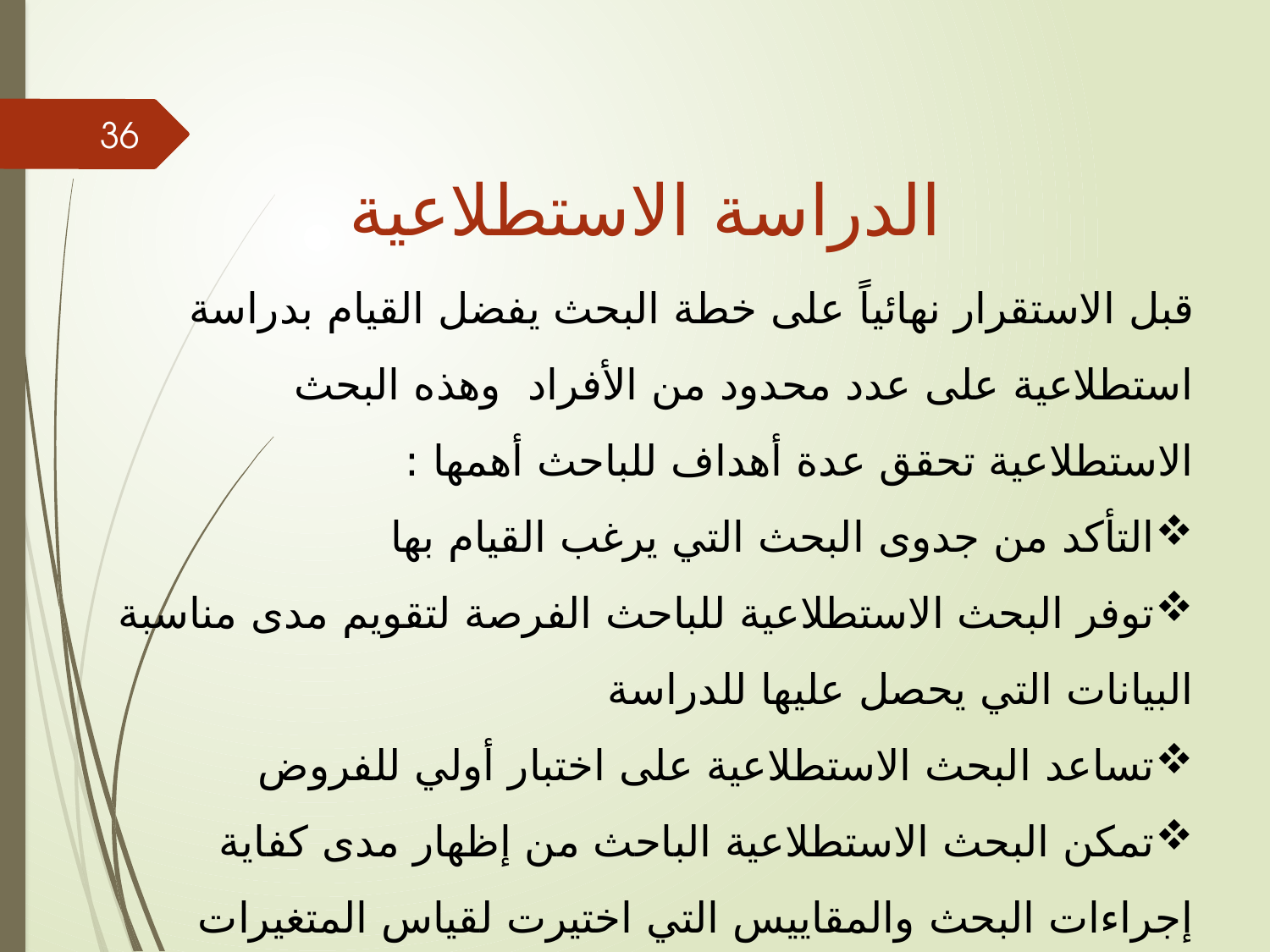

36
الدراسة الاستطلاعية

قبل الاستقرار نهائياً على خطة البحث يفضل القيام بدراسة استطلاعية على عدد محدود من الأفراد  وهذه البحث الاستطلاعية تحقق عدة أهداف للباحث أهمها :
التأكد من جدوى البحث التي يرغب القيام بها
توفر البحث الاستطلاعية للباحث الفرصة لتقويم مدى مناسبة البيانات التي يحصل عليها للدراسة
تساعد البحث الاستطلاعية على اختبار أولي للفروض
تمكن البحث الاستطلاعية الباحث من إظهار مدى كفاية إجراءات البحث والمقاييس التي اختيرت لقياس المتغيرات